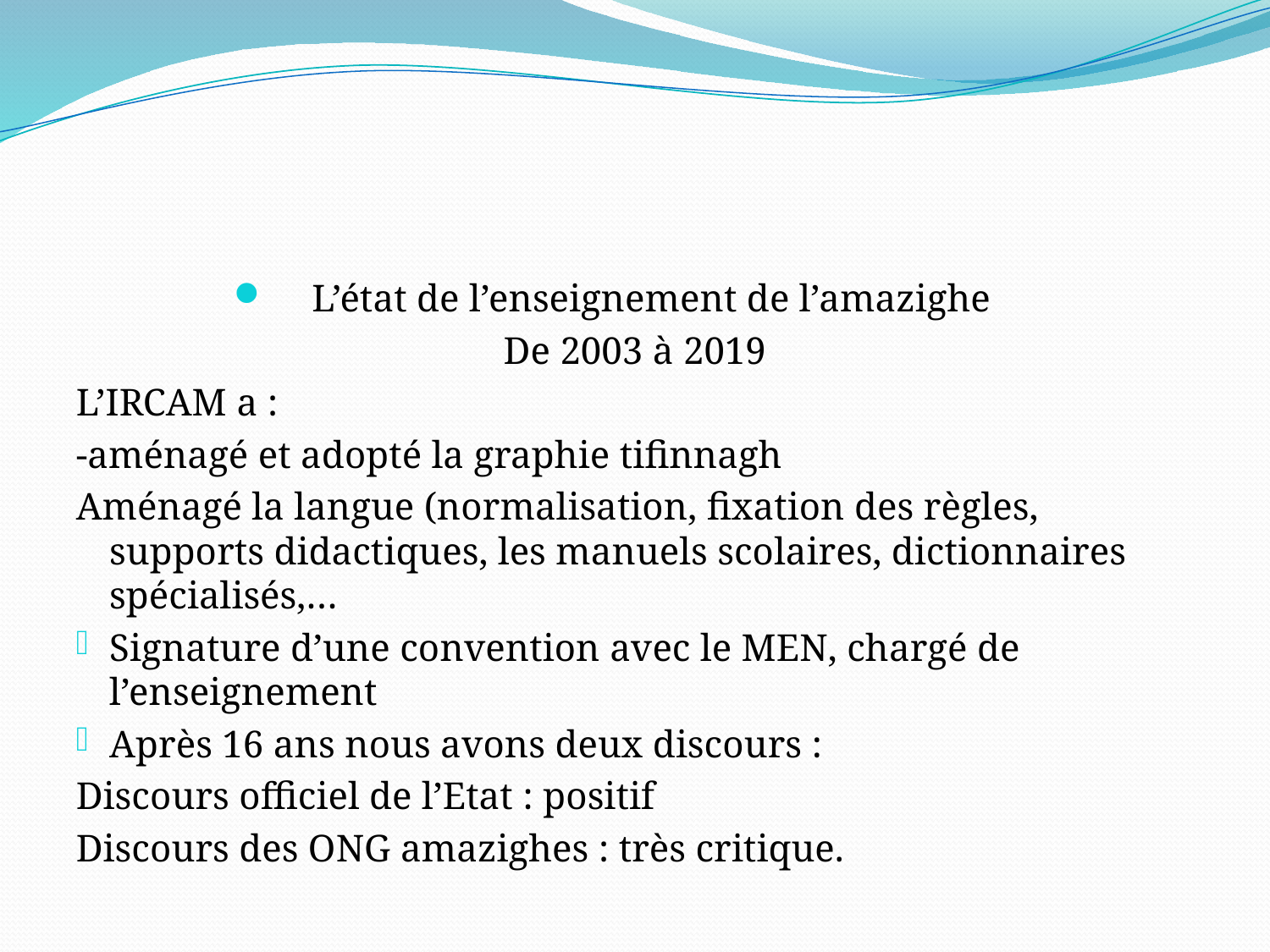

L’état de l’enseignement de l’amazighe
De 2003 à 2019
L’IRCAM a :
-aménagé et adopté la graphie tifinnagh
Aménagé la langue (normalisation, fixation des règles, supports didactiques, les manuels scolaires, dictionnaires spécialisés,…
Signature d’une convention avec le MEN, chargé de l’enseignement
Après 16 ans nous avons deux discours :
Discours officiel de l’Etat : positif
Discours des ONG amazighes : très critique.